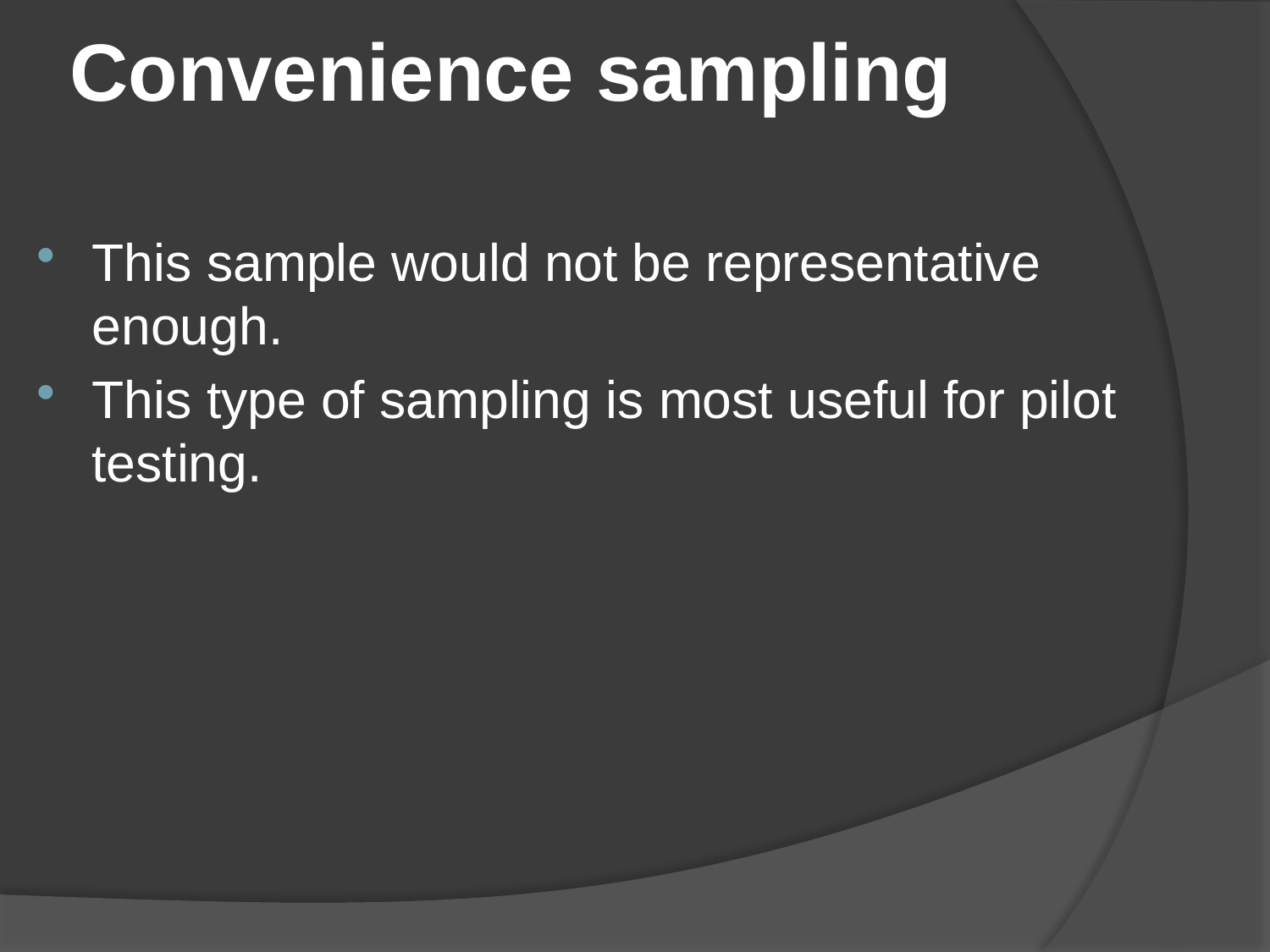

# Convenience sampling

This sample would not be representative enough.
This type of sampling is most useful for pilot testing.